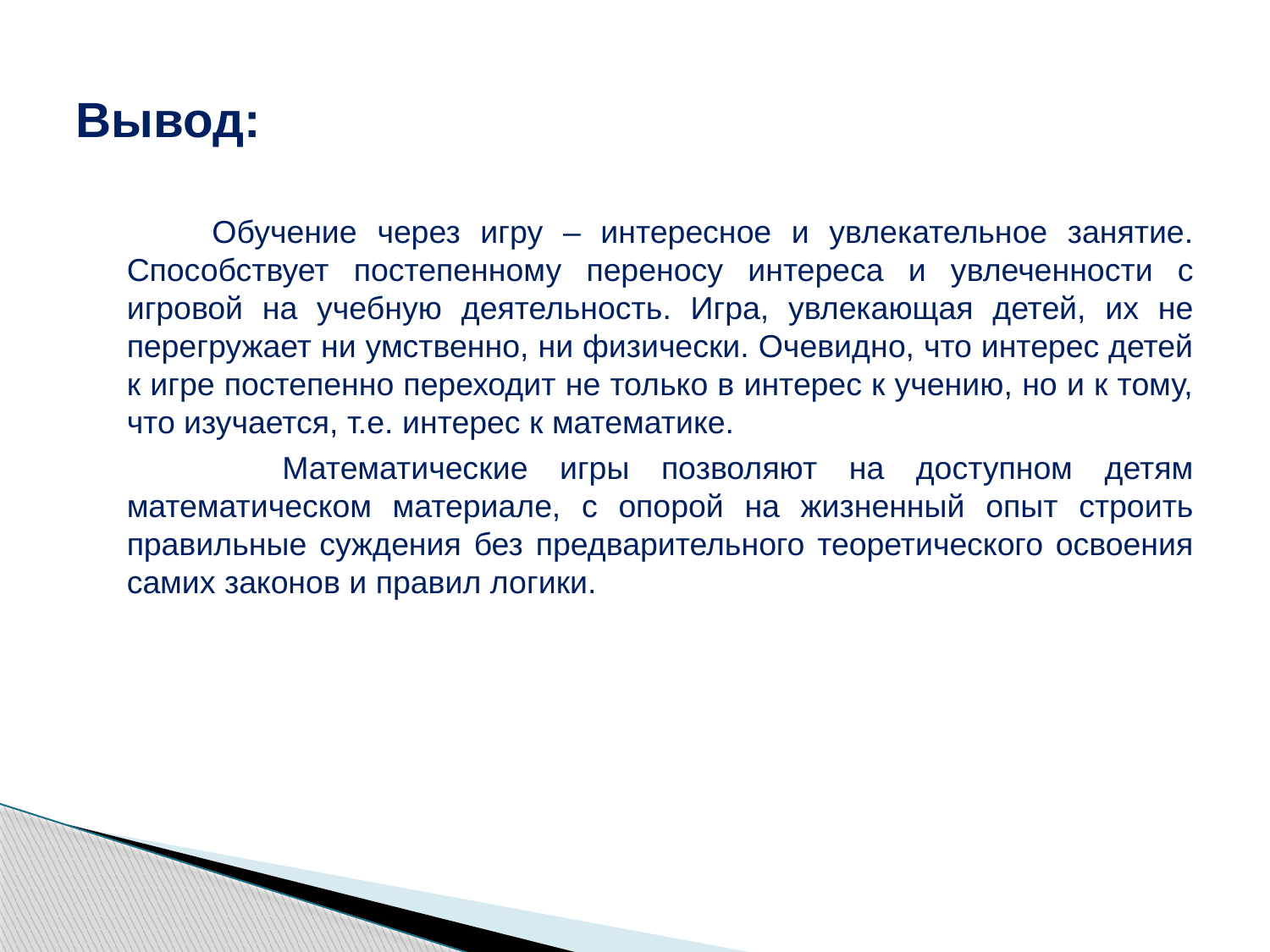

# Вывод:
      Обучение через игру – интересное и увлекательное занятие. Способствует постепенному переносу интереса и увлеченности с игровой на учебную деятельность. Игра, увлекающая детей, их не перегружает ни умственно, ни физически. Очевидно, что интерес детей к игре постепенно переходит не только в интерес к учению, но и к тому, что изучается, т.е. интерес к математике.
      Математические игры позволяют на доступном детям математическом материале, с опорой на жизненный опыт строить правильные суждения без предварительного теоретического освоения самих законов и правил логики.